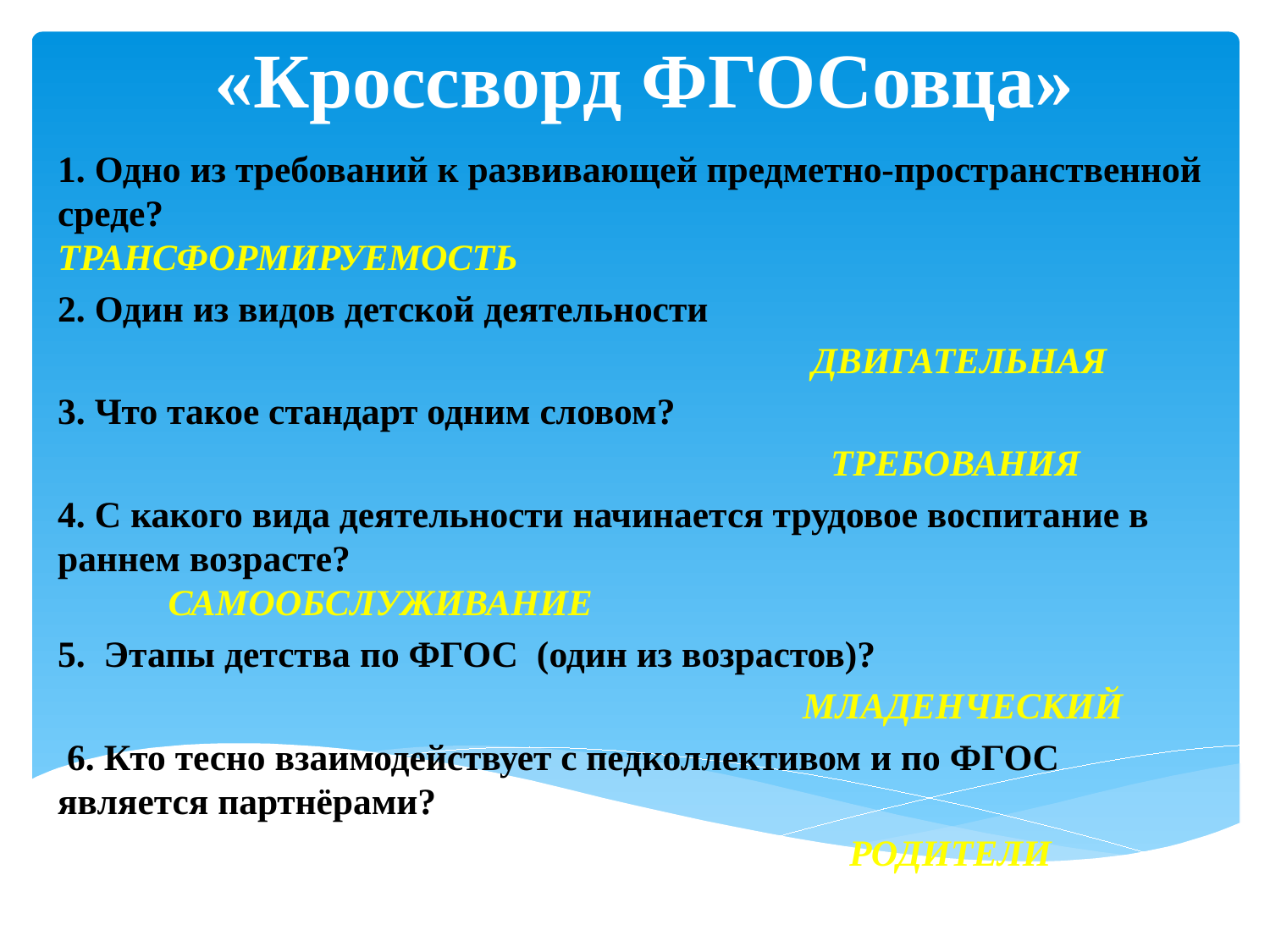

# «Кроссворд ФГОСовца»
1. Одно из требований к развивающей предметно-пространственной среде?                                                                              					ТРАНСФОРМИРУЕМОСТЬ
2. Один из видов детской деятельности
                                                                                 ДВИГАТЕЛЬНАЯ
3. Что такое стандарт одним словом?
                                                                                   ТРЕБОВАНИЯ
4. С какого вида деятельности начинается трудовое воспитание в раннем возрасте?                                                                                						САМООБСЛУЖИВАНИЕ
5.  Этапы детства по ФГОС  (один из возрастов)?
                                                                                МЛАДЕНЧЕСКИЙ
 6. Кто тесно взаимодействует с педколлективом и по ФГОС является партнёрами?
                                                                                     РОДИТЕЛИ